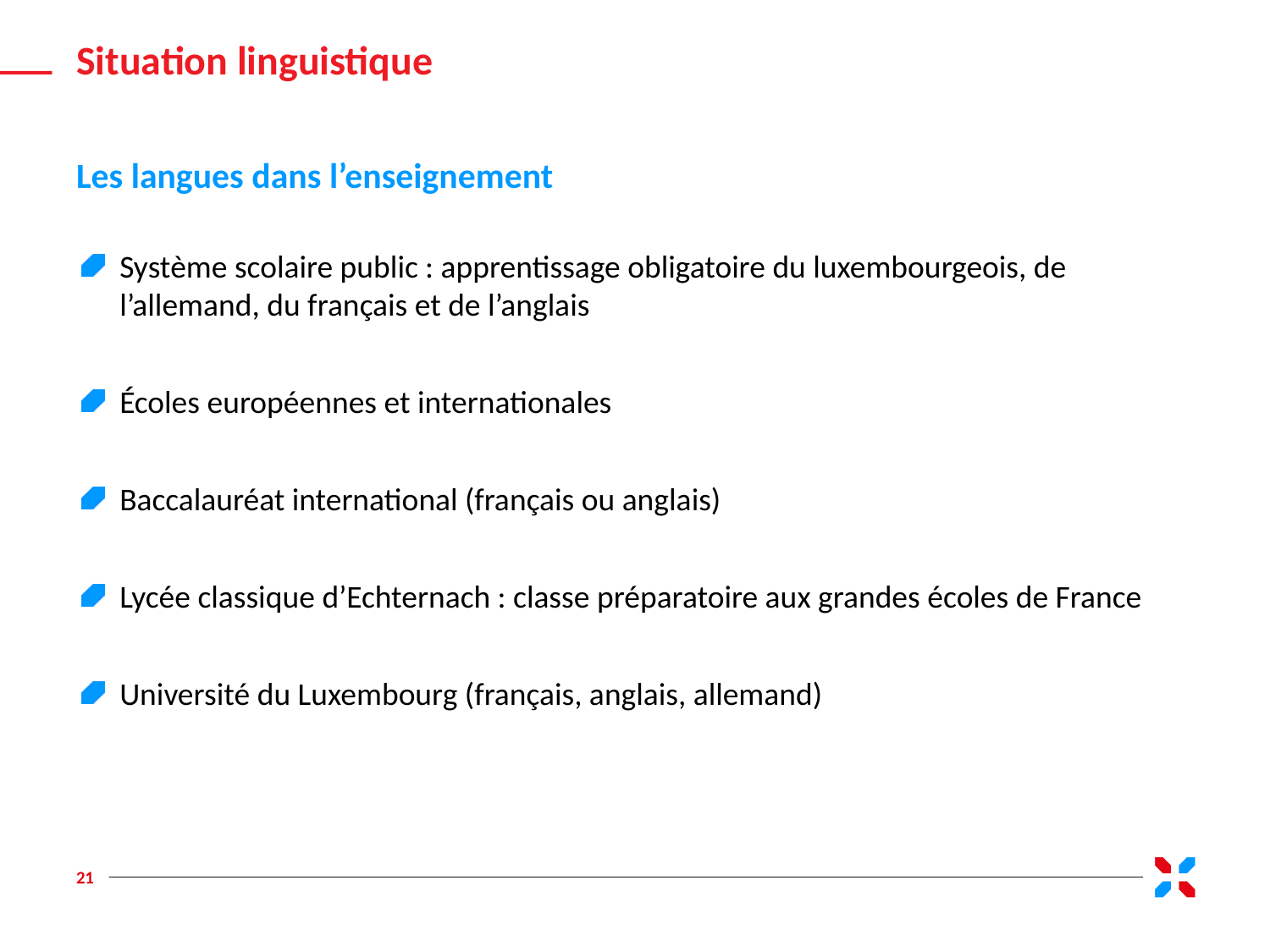

Situation linguistique
Les langues dans l’enseignement
Système scolaire public : apprentissage obligatoire du luxembourgeois, de l’allemand, du français et de l’anglais

Écoles européennes et internationales

Baccalauréat international (français ou anglais)

Lycée classique d’Echternach : classe préparatoire aux grandes écoles de France

Université du Luxembourg (français, anglais, allemand)